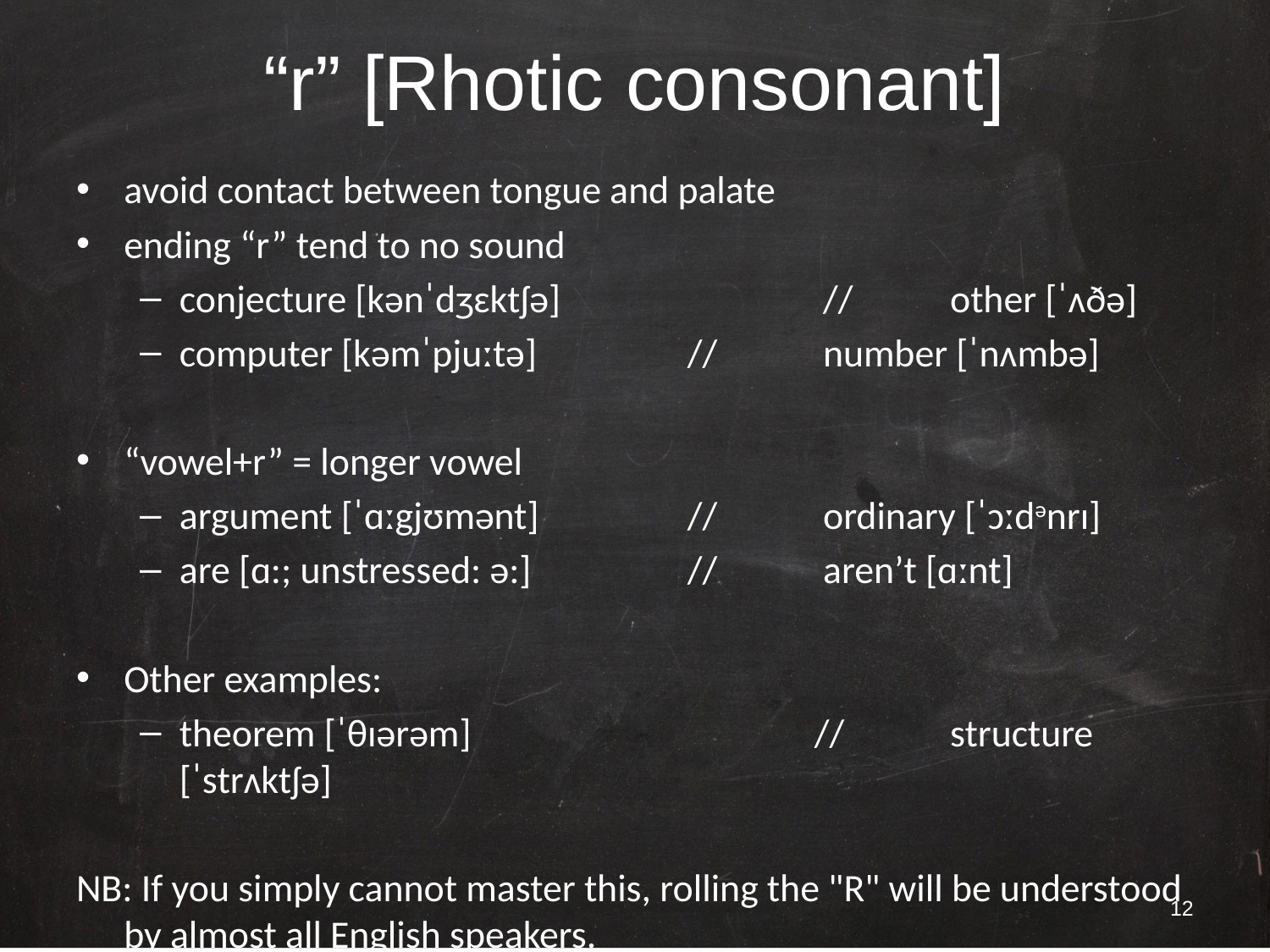

# “r” [Rhotic consonant]
avoid contact between tongue and palate
ending “r” tend to no sound
conjecture [kənˈdʒɛktʃə]		 //	 other [ˈʌðə]
computer [kəmˈpjuːtə] 		// 	 number [ˈnʌmbə]

“vowel+r” = longer vowel
argument [ˈɑːgjʊmənt] 		//	 ordinary [ˈɔːdənrɪ]
are [ɑ:; unstressed: ə:]		//	 aren’t [ɑːnt]

Other examples:
theorem [ˈθɪərəm]			// 	 structure [ˈstrʌktʃə]

NB: If you simply cannot master this, rolling the "R" will be understood by almost all English speakers.

12